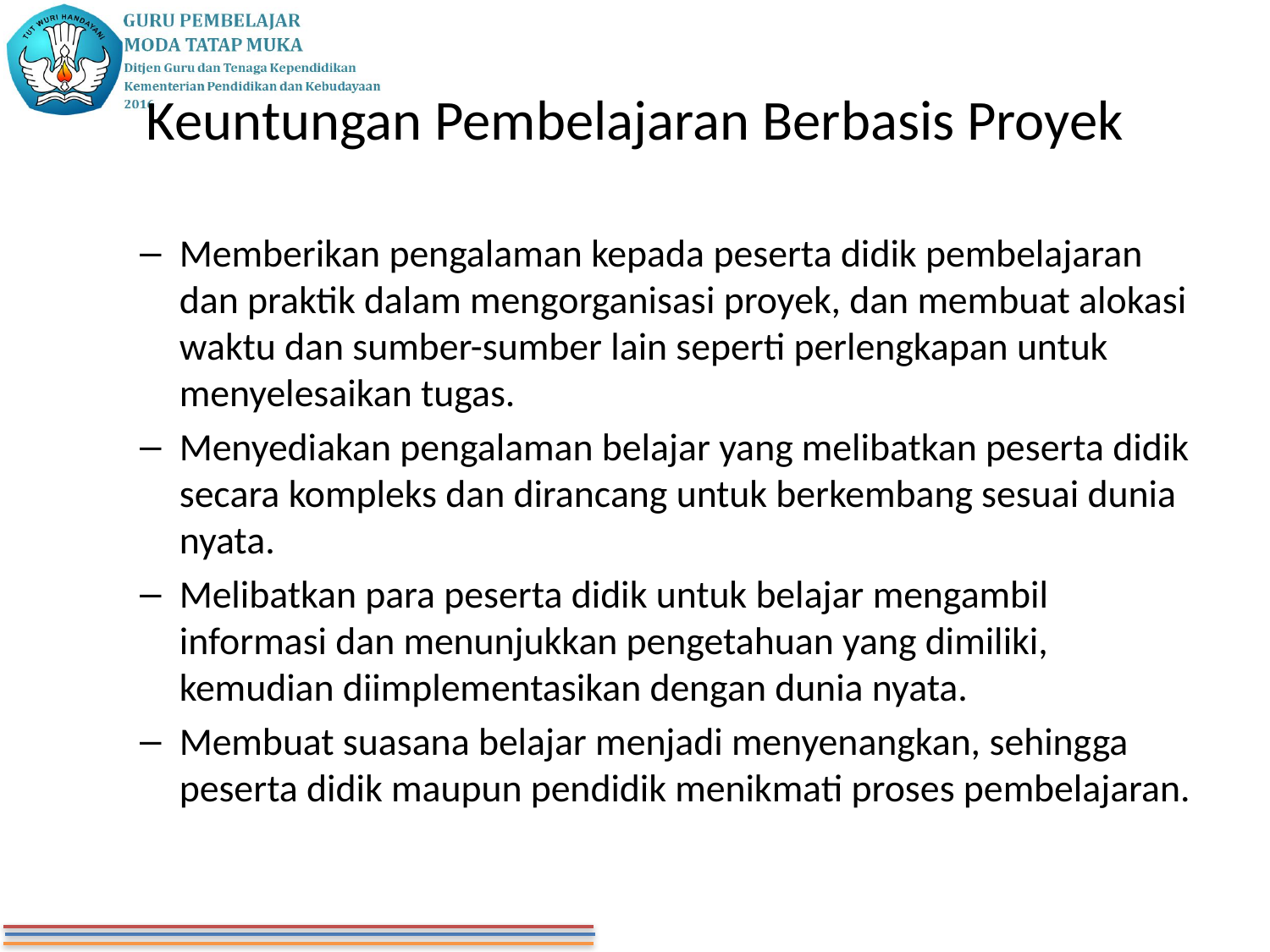

# Keuntungan Pembelajaran Berbasis Proyek
Memberikan pengalaman kepada peserta didik pembelajaran dan praktik dalam mengorganisasi proyek, dan membuat alokasi waktu dan sumber-sumber lain seperti perlengkapan untuk menyelesaikan tugas.
Menyediakan pengalaman belajar yang melibatkan peserta didik secara kompleks dan dirancang untuk berkembang sesuai dunia nyata.
Melibatkan para peserta didik untuk belajar mengambil informasi dan menunjukkan pengetahuan yang dimiliki, kemudian diimplementasikan dengan dunia nyata.
Membuat suasana belajar menjadi menyenangkan, sehingga peserta didik maupun pendidik menikmati proses pembelajaran.